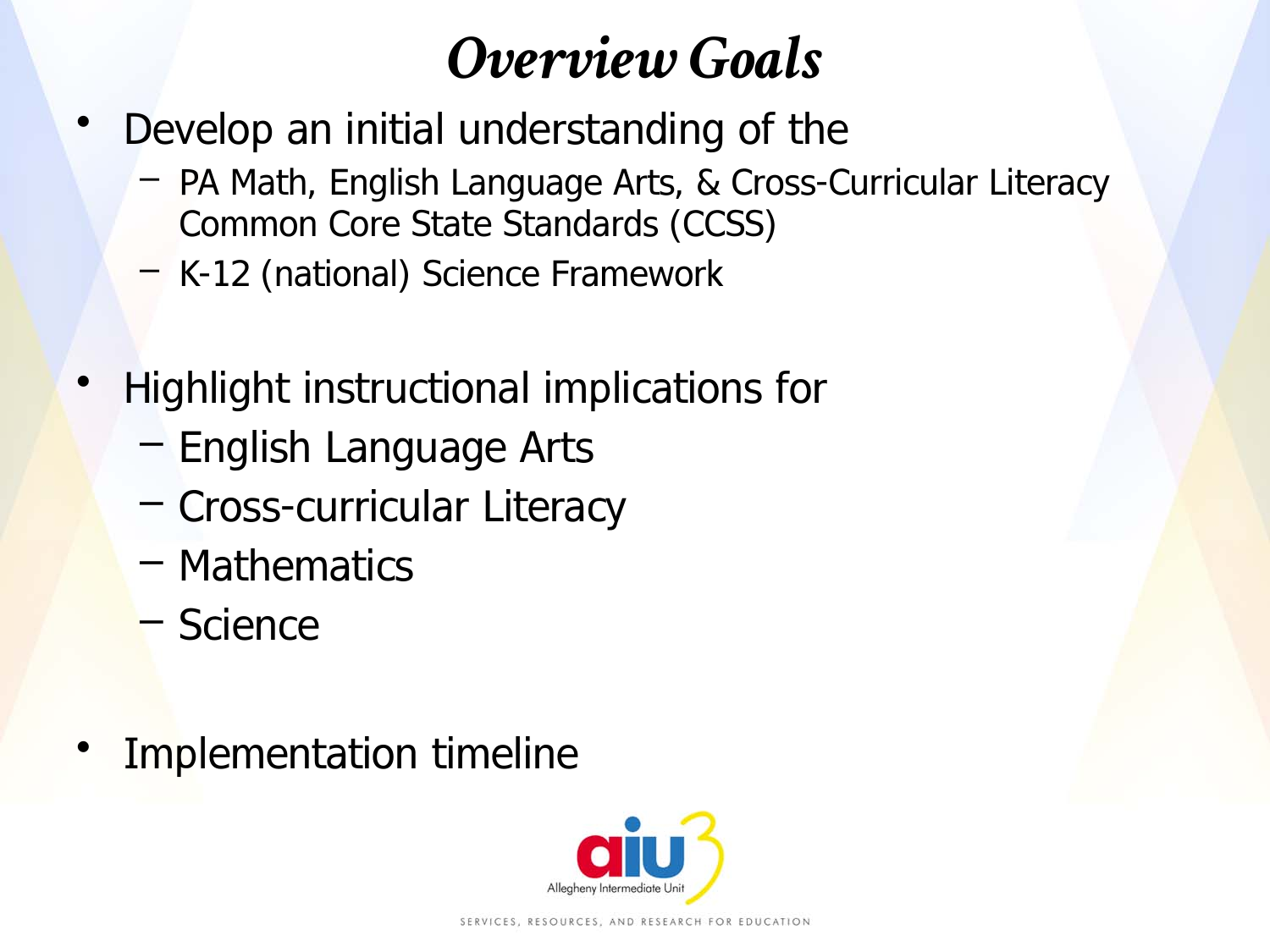

# Overview Goals
Develop an initial understanding of the
PA Math, English Language Arts, & Cross-Curricular Literacy Common Core State Standards (CCSS)
K-12 (national) Science Framework

Highlight instructional implications for
English Language Arts
Cross-curricular Literacy
Mathematics
Science

Implementation timeline